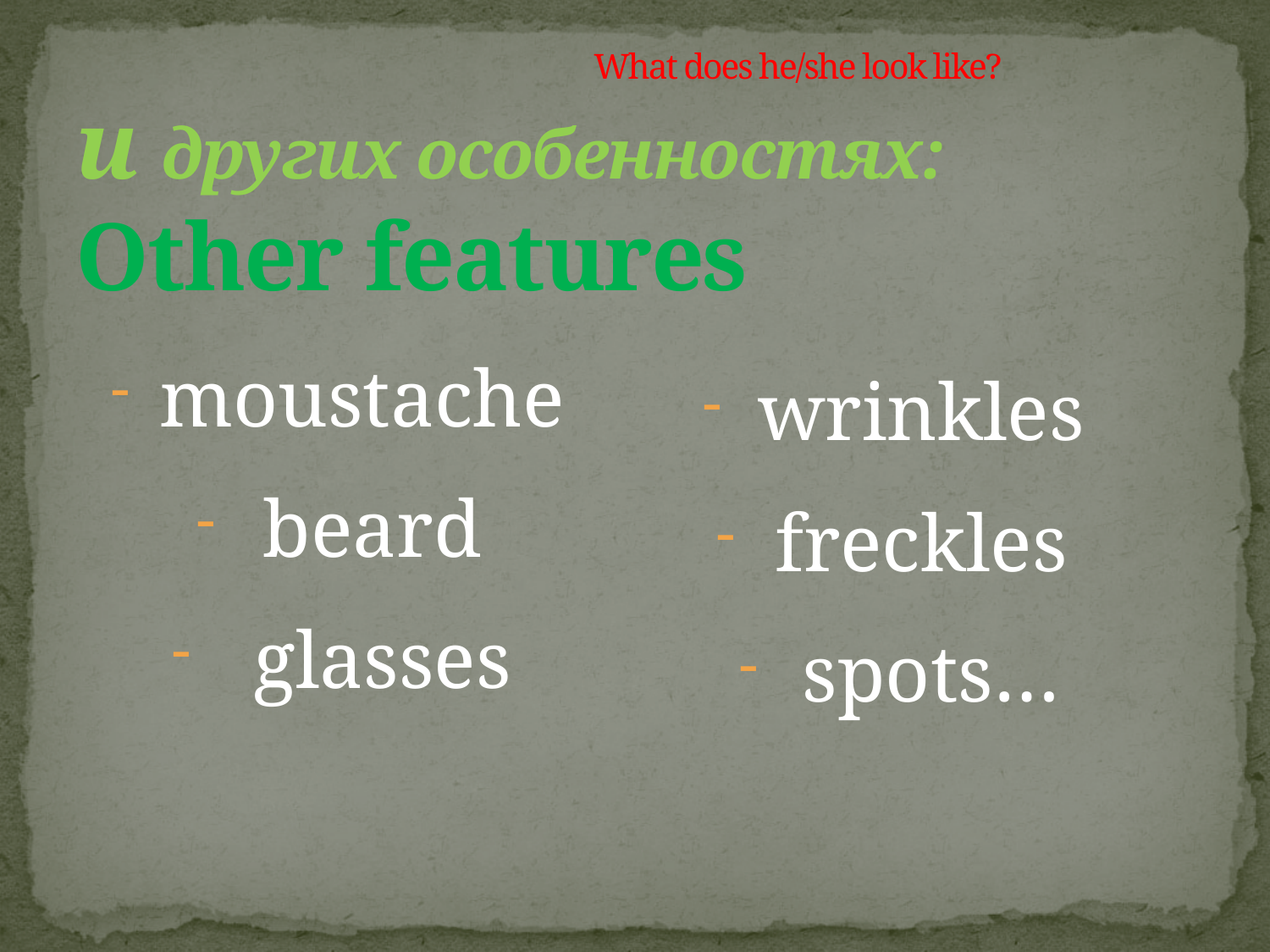

# What does he/she look like? и других особенностях: Other features

moustache
beard
 glasses

wrinkles
freckles
spots…